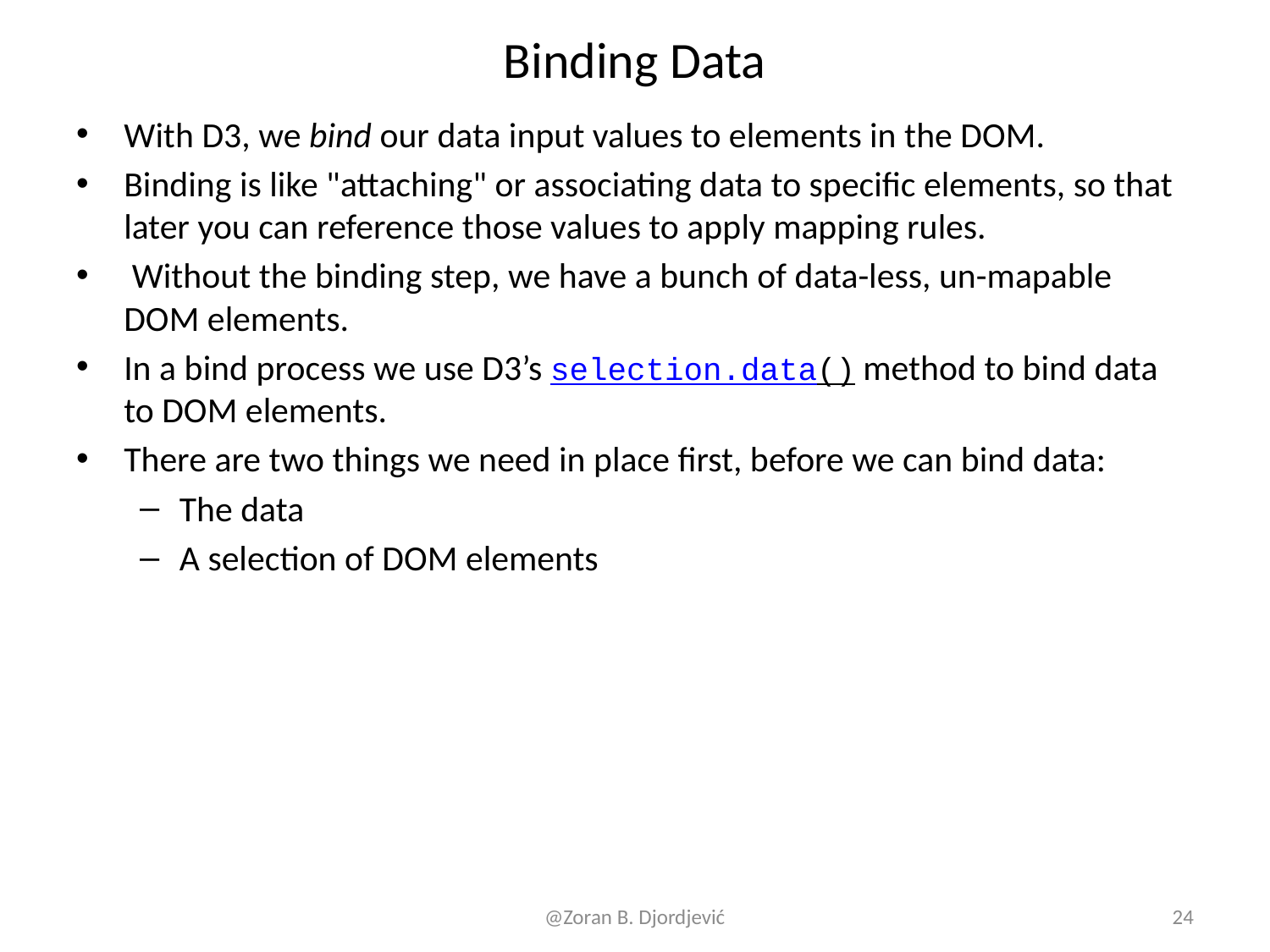

# Binding Data
With D3, we bind our data input values to elements in the DOM.
Binding is like "attaching" or associating data to specific elements, so that later you can reference those values to apply mapping rules.
 Without the binding step, we have a bunch of data-less, un-mapable DOM elements.
In a bind process we use D3’s selection.data() method to bind data to DOM elements.
There are two things we need in place first, before we can bind data:
The data
A selection of DOM elements

@Zoran B. Djordjević
24